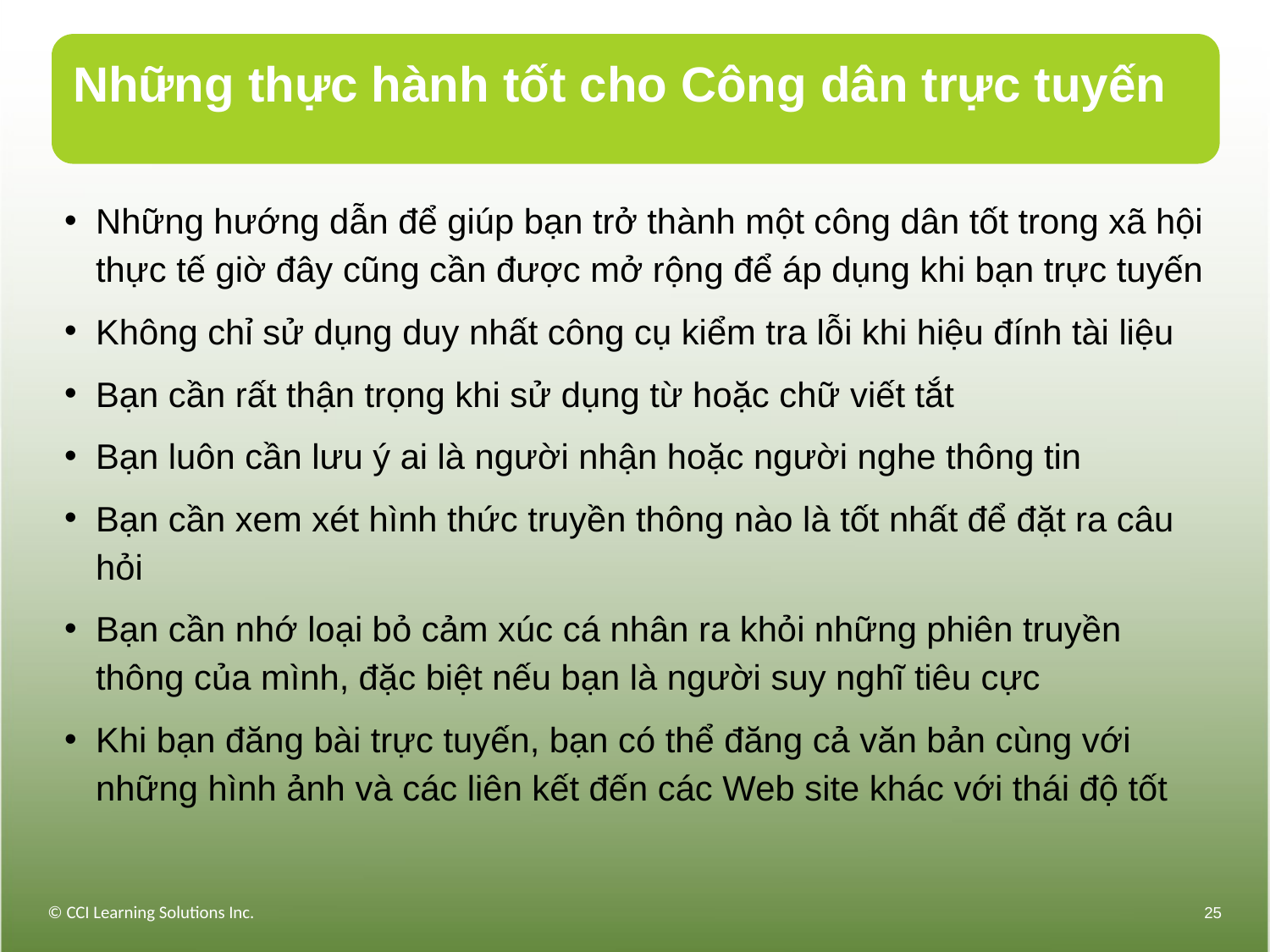

# Những thực hành tốt cho Công dân trực tuyến
Những hướng dẫn để giúp bạn trở thành một công dân tốt trong xã hội thực tế giờ đây cũng cần được mở rộng để áp dụng khi bạn trực tuyến
Không chỉ sử dụng duy nhất công cụ kiểm tra lỗi khi hiệu đính tài liệu
Bạn cần rất thận trọng khi sử dụng từ hoặc chữ viết tắt
Bạn luôn cần lưu ý ai là người nhận hoặc người nghe thông tin
Bạn cần xem xét hình thức truyền thông nào là tốt nhất để đặt ra câu hỏi
Bạn cần nhớ loại bỏ cảm xúc cá nhân ra khỏi những phiên truyền thông của mình, đặc biệt nếu bạn là người suy nghĩ tiêu cực
Khi bạn đăng bài trực tuyến, bạn có thể đăng cả văn bản cùng với những hình ảnh và các liên kết đến các Web site khác với thái độ tốt
© CCI Learning Solutions Inc.
25